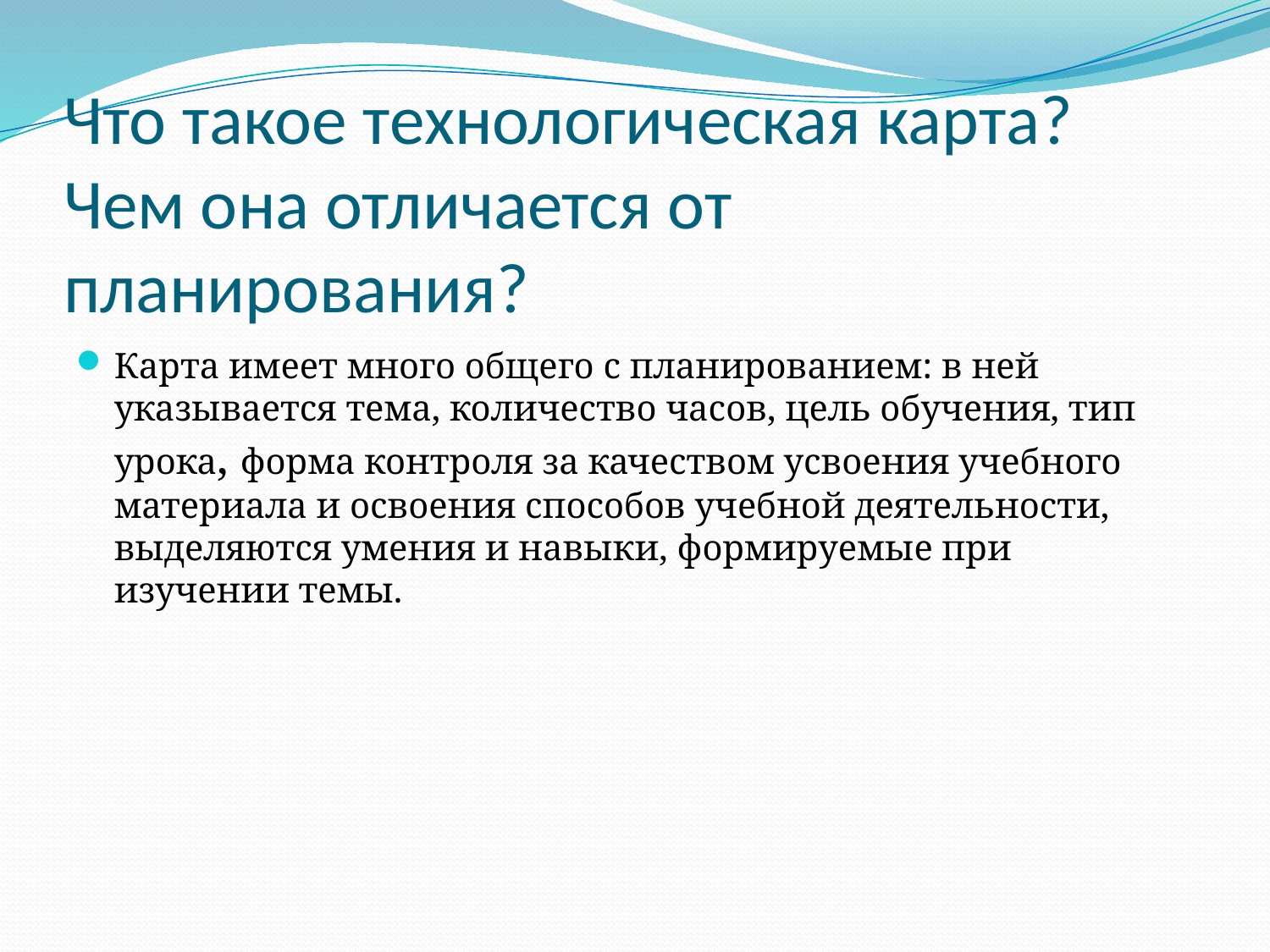

# Что такое технологическая карта? Чем она отличается от планирования?
Карта имеет много общего с планированием: в ней указывается тема, количество часов, цель обучения, тип урока, форма контроля за качеством усвоения учебного материала и освоения способов учебной деятельности, выделяются умения и навыки, формируемые при изучении темы.